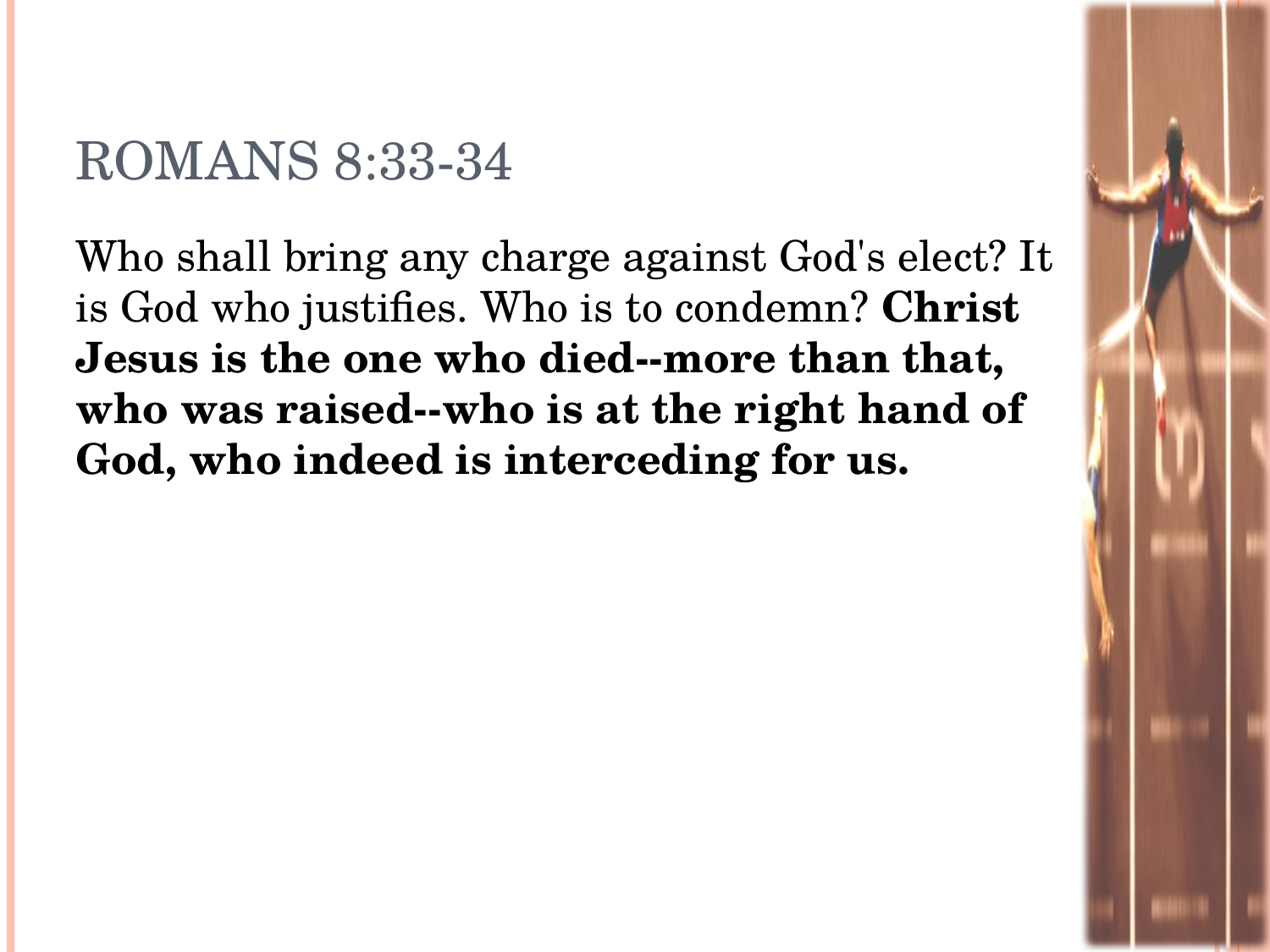

# Romans 8:33-34
Who shall bring any charge against God's elect? It is God who justifies. Who is to condemn? Christ Jesus is the one who died--more than that, who was raised--who is at the right hand of God, who indeed is interceding for us.